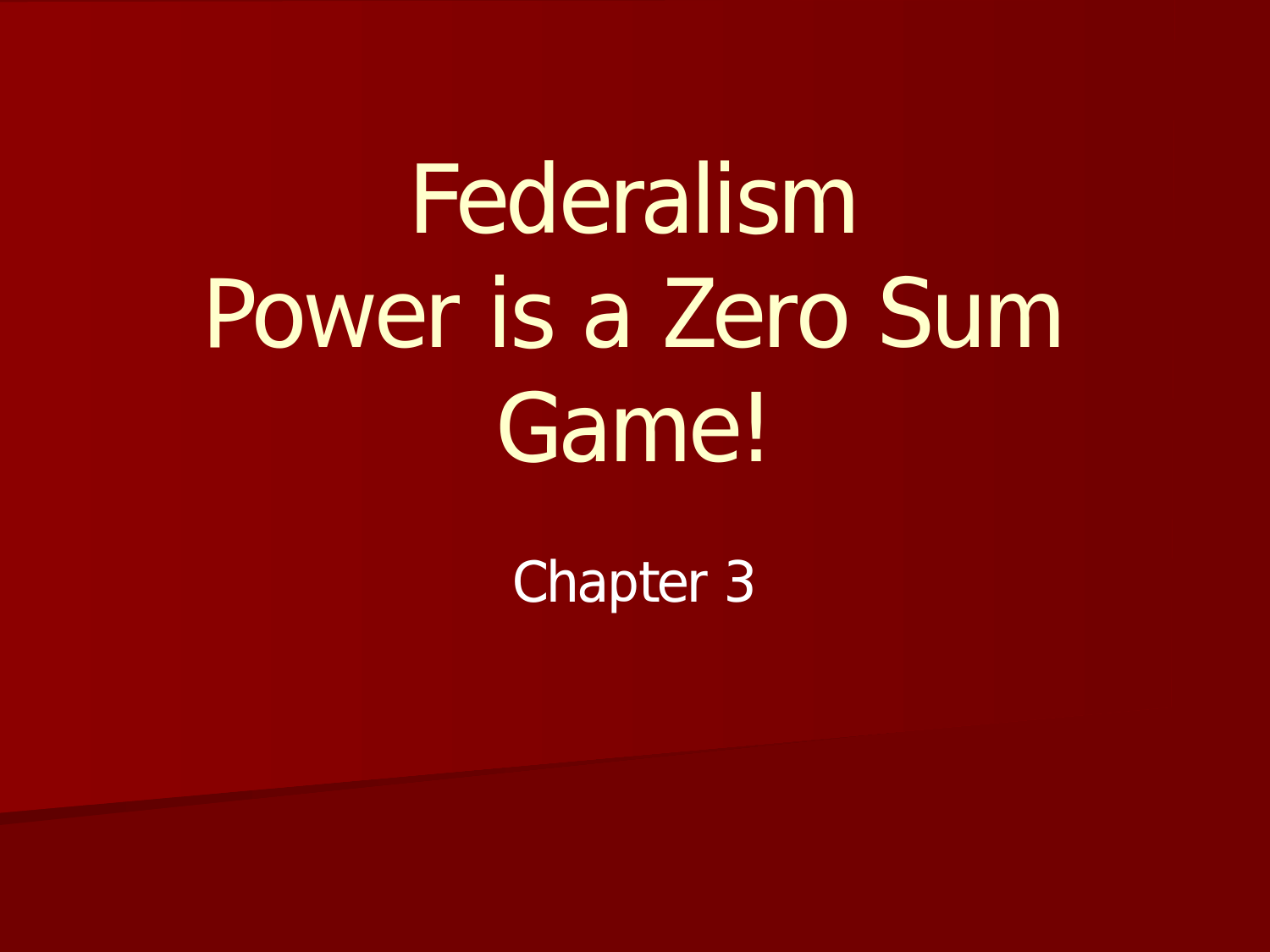

# Federalism Power is a Zero Sum Game!
Chapter 3